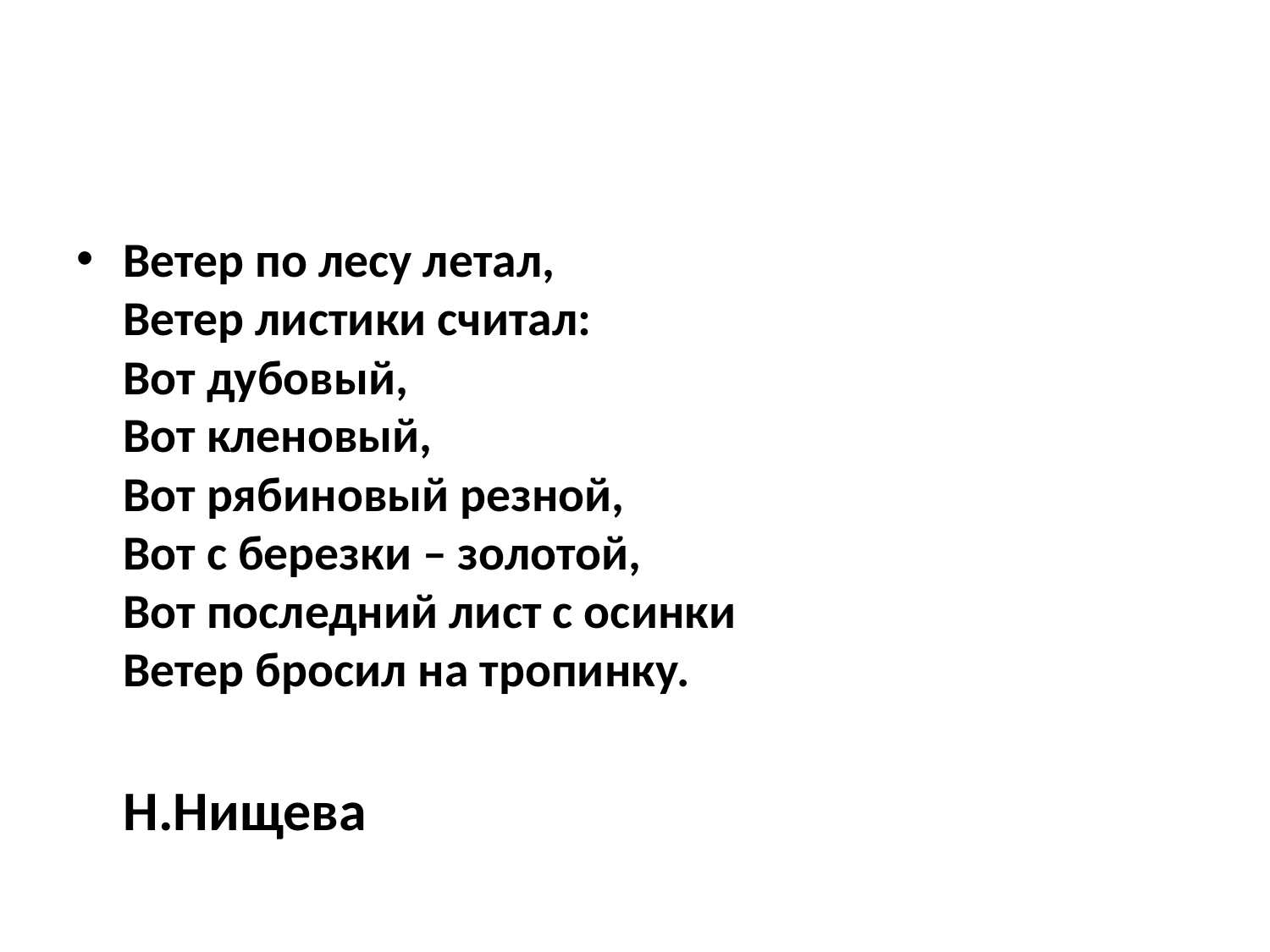

#
Ветер по лесу летал,
Ветер листики считал:
Вот дубовый,
Вот кленовый,
Вот рябиновый резной,
Вот с березки – золотой,
Вот последний лист с осинки
Ветер бросил на тропинку.
Н.Нищева